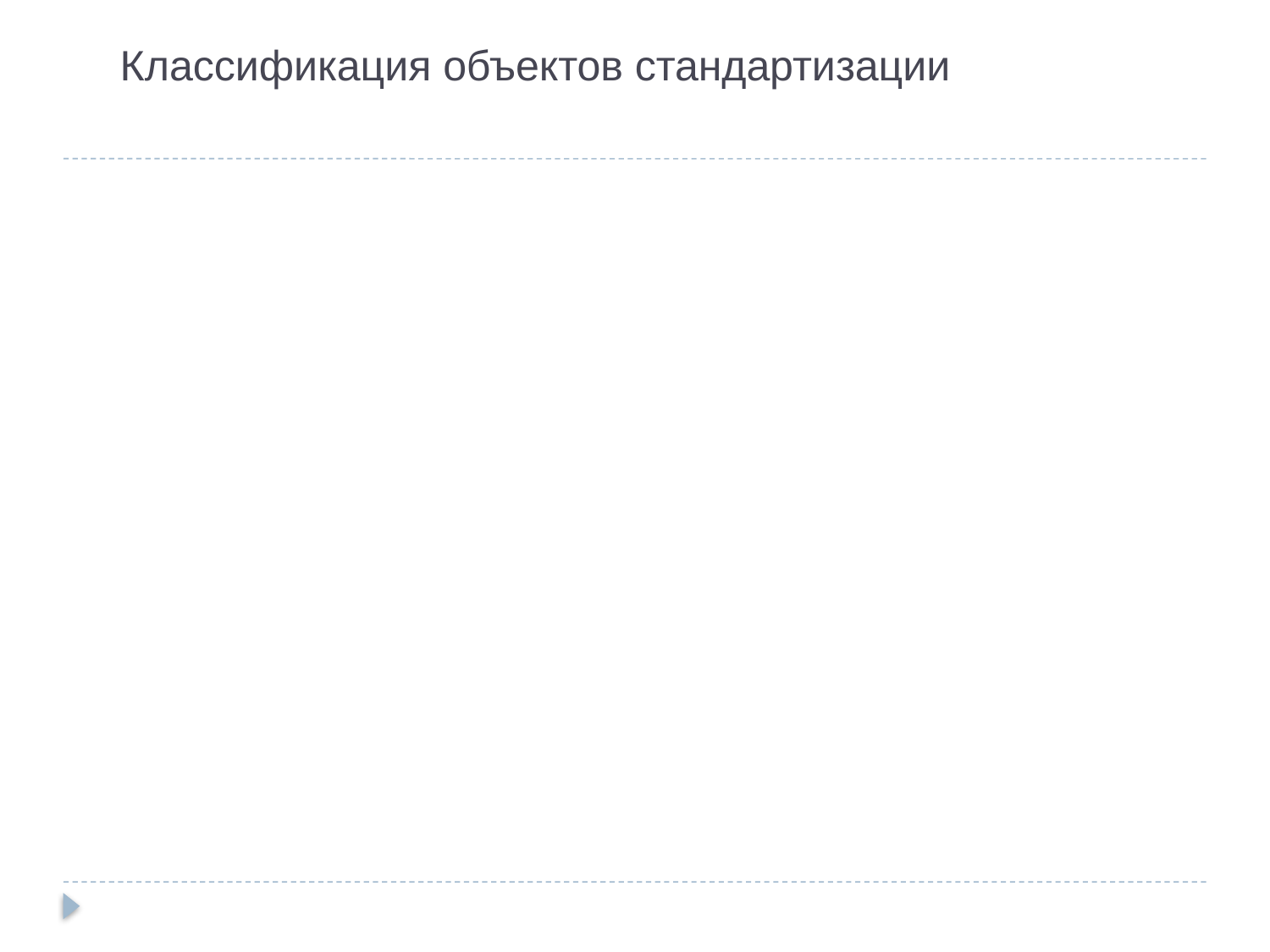

# Классификация объектов стандартизации
Объекты стандартизации

Продукция
(товары народного
 потребления,продукция
 производственно-технического
назначения)
Услуги
(бытовые, производственные)
Процессы

Сырье
Материалы
Готовые
 изделия
Материальные
Нематериальные
(социально-
культурные
Бизнес-
процессы
Поддержи-
вающие
процессы
Процессы
управления

Отдельные аспекты однородных групп продукции
Отдельные аспекты однородных групп
процессы, происходящие на
отдельных стадиях ЖЦ
процессы менеджмента
процессы контроля и измерений
процессы управления информацией
процессы обеспечения безопасности
и охраны труда
Термины, обозначения
параметры, размеры
 технические требования
 методы и средства контроля
правила приемки
правила маркировки, упаковки,
 транспортировки и хранения
- требования безопасности
термины
технические требования
 методы оценки качества
- требования к персоналу
Объекты стандартизации

Продукция
(товары народного
 потребления,продукция
 производственно-технического
назначения)
Услуги
(бытовые, производственные)
Процессы

Сырье
Материалы
Готовые
 изделия
Материальные
Нематериальные
(социально-
культурные
Бизнес-
процессы
Поддержи-
вающие
процессы
Процессы
управления

Отдельные аспекты однородных групп продукции
Отдельные аспекты однородных групп
процессы, происходящие на
отдельных стадиях ЖЦ
процессы менеджмента
процессы контроля и измерений
процессы управления информацией
процессы обеспечения безопасности
и охраны труда
Термины, обозначения
параметры, размеры
 технические требования
 методы и средства контроля
правила приемки
правила маркировки, упаковки,
 транспортировки и хранения
- требования безопасности
термины
технические требования
 методы оценки качества
- требования к персоналу